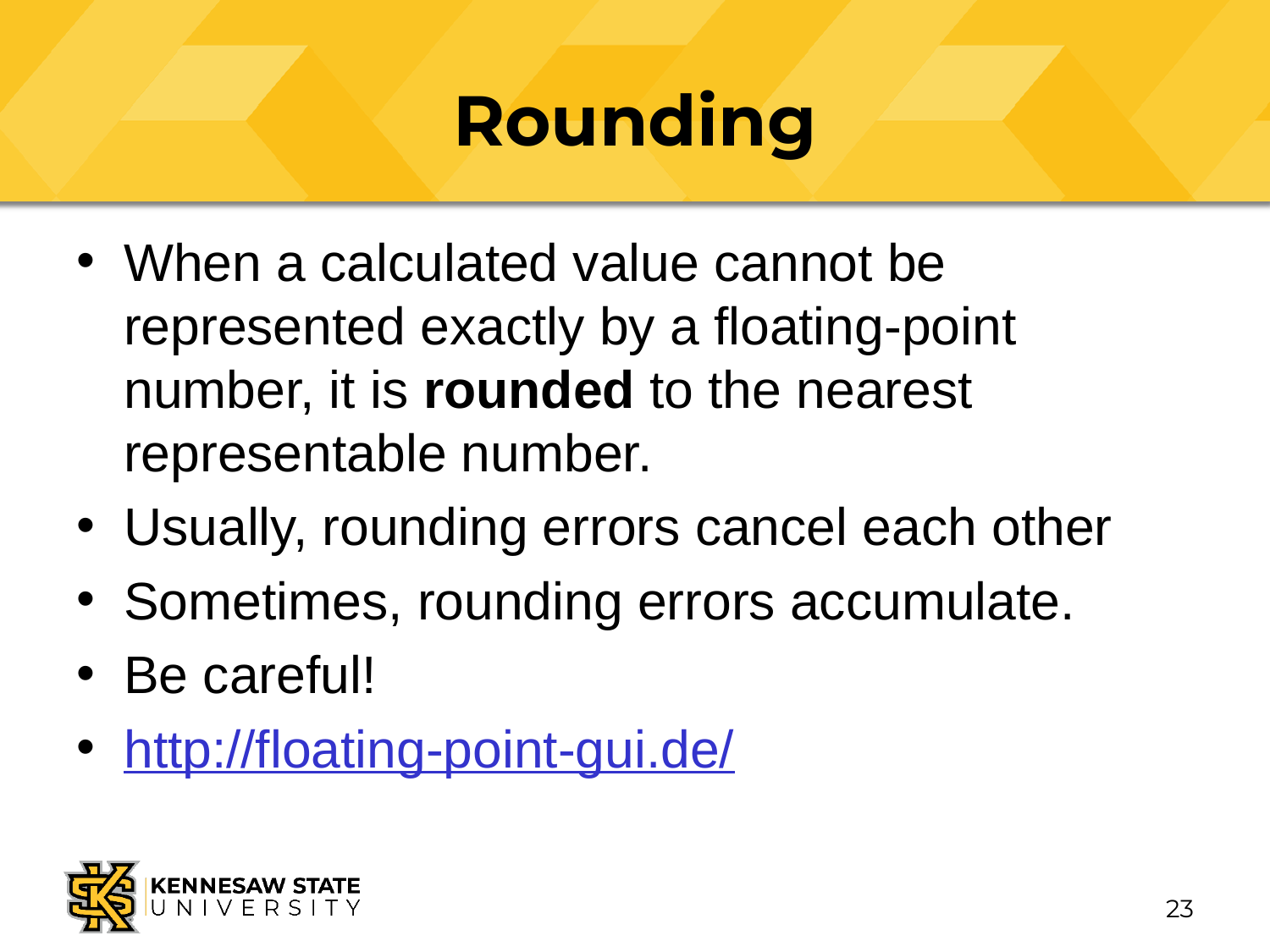

# Rounding
When a calculated value cannot be represented exactly by a floating-point number, it is rounded to the nearest representable number.
Usually, rounding errors cancel each other
Sometimes, rounding errors accumulate.
Be careful!
http://floating-point-gui.de/

23